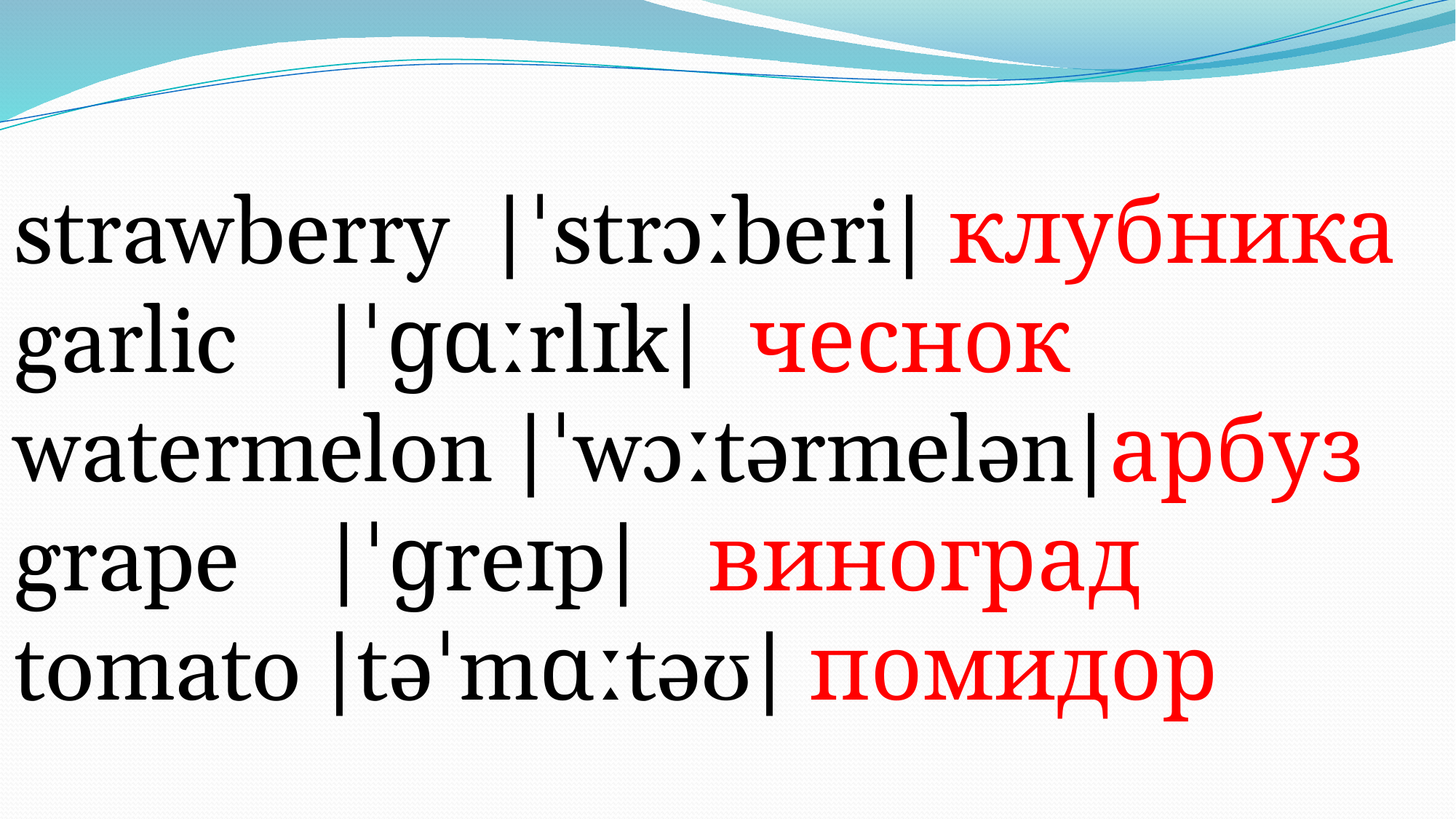

# strawberry  |ˈstrɔːberi| клубника garlic    |ˈɡɑːrlɪk|  чеснок watermelon |ˈwɔːtərmelən|арбуз grape    |ˈɡreɪp|   виноград tomato |təˈmɑːtəʊ| помидор